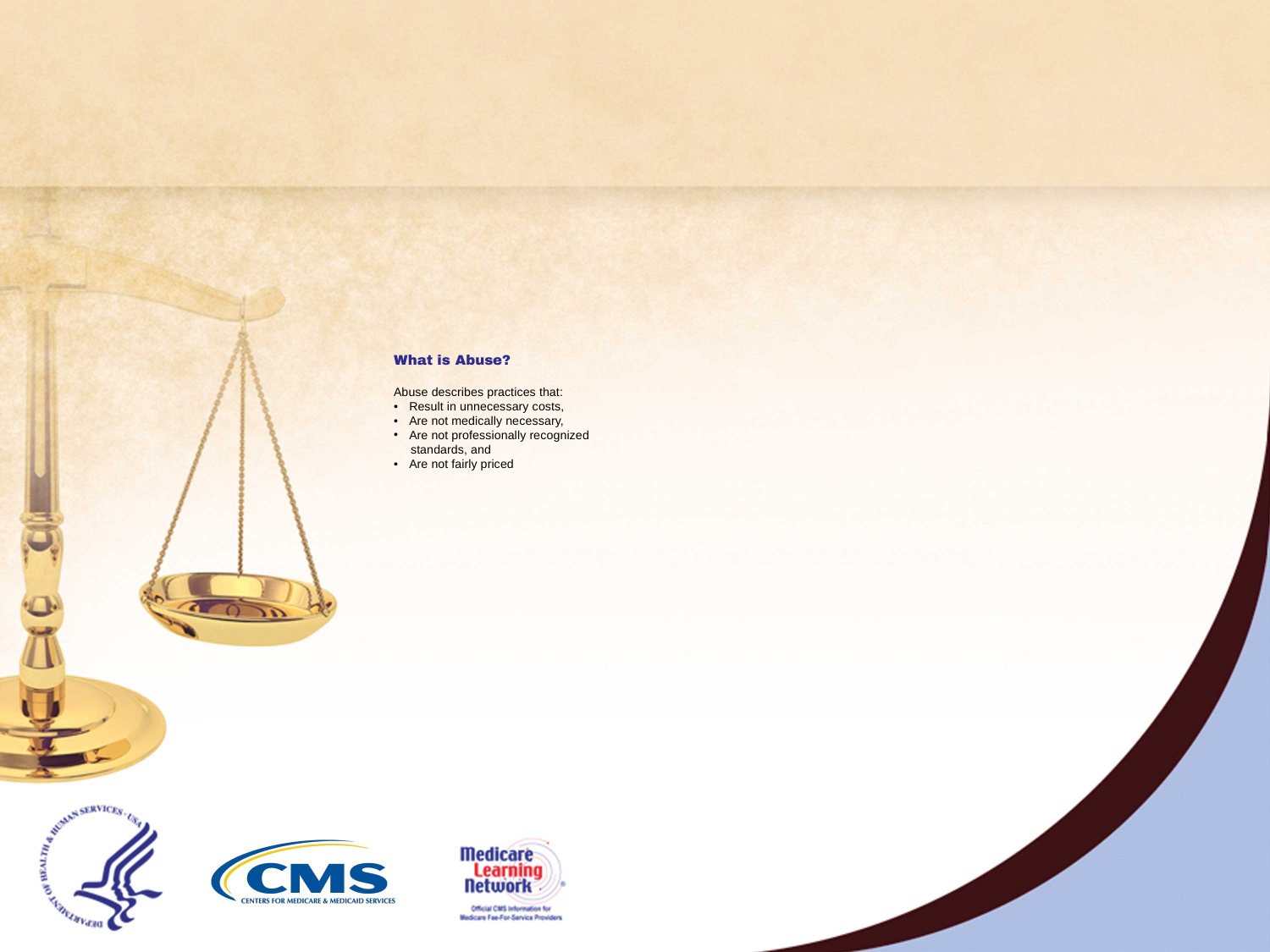

# What is Abuse? Abuse describes practices that:
Result in unnecessary costs,
Are not medically necessary,
Are not professionally recognized
     standards, and
Are not fairly priced
14